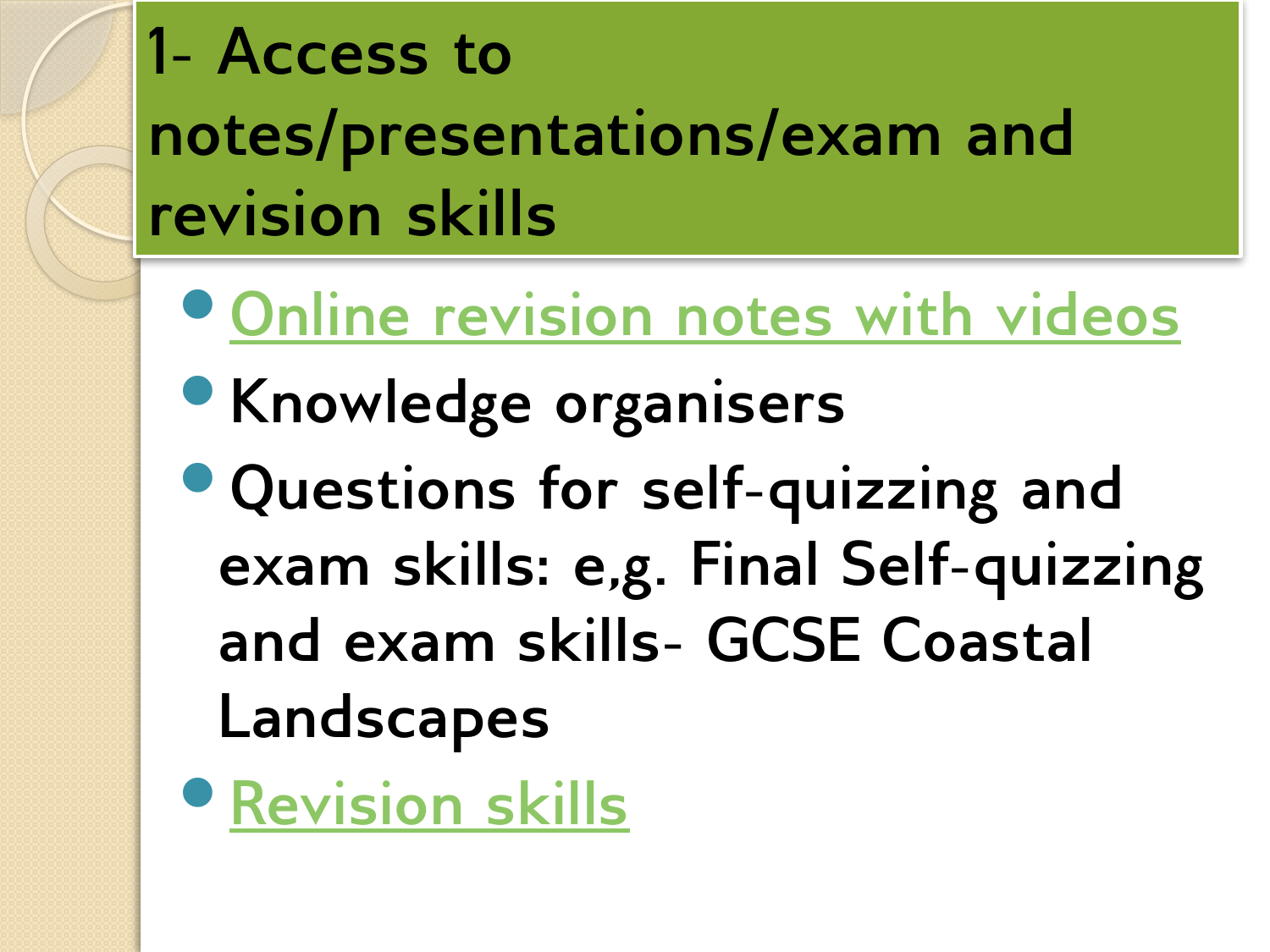

# 1- Access to notes/presentations/exam and revision skills
Online revision notes with videos
Knowledge organisers
Questions for self-quizzing and exam skills: e,g. Final Self-quizzing and exam skills- GCSE Coastal Landscapes
Revision skills